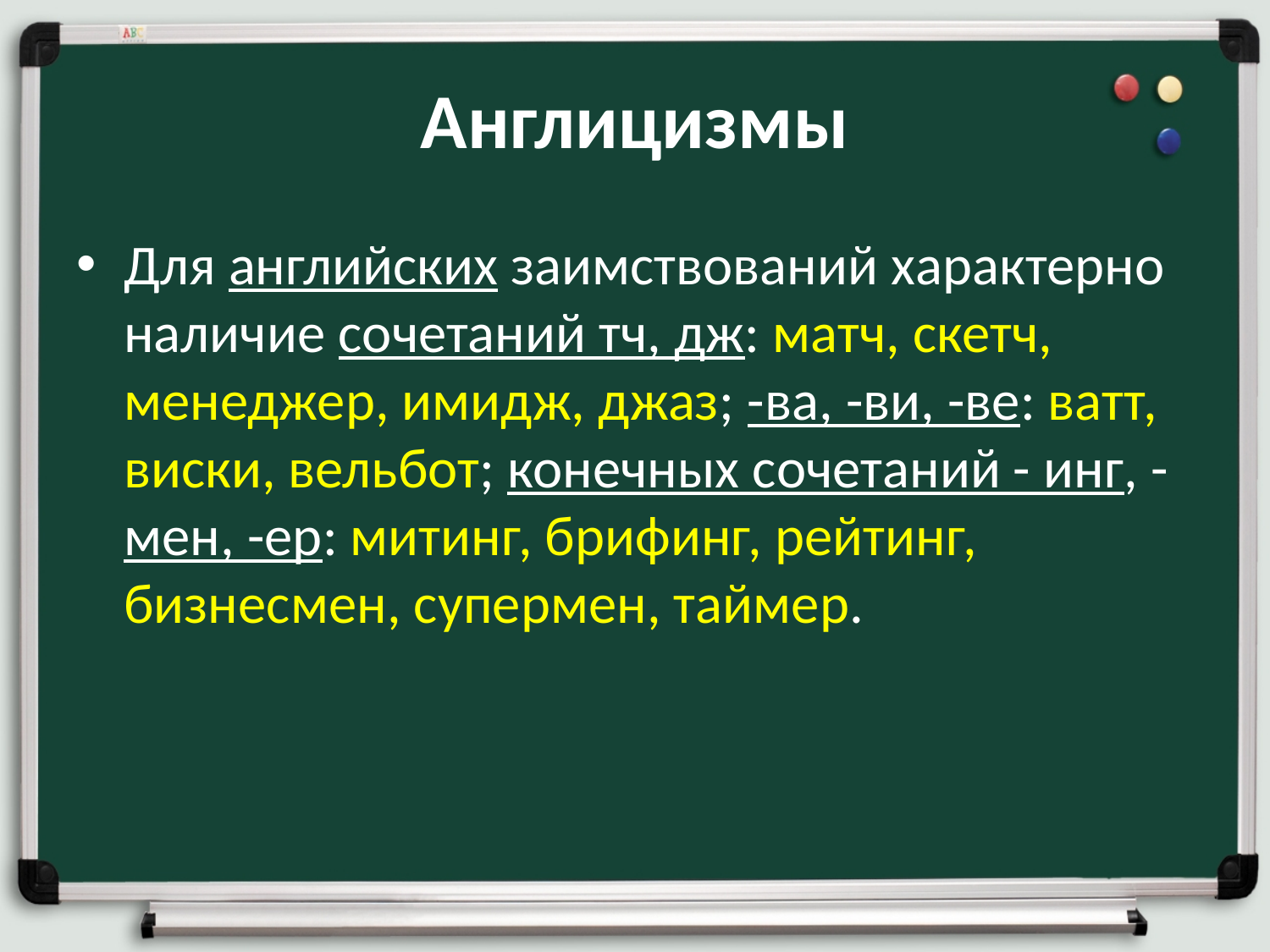

# Англицизмы
Для английских заимствований характерно наличие сочетаний тч, дж: матч, скетч, менеджер, имидж, джаз; -ва, -ви, -ве: ватт, виски, вельбот; конечных сочетаний - инг, -мен, -ер: митинг, брифинг, рейтинг, бизнесмен, супермен, таймер.